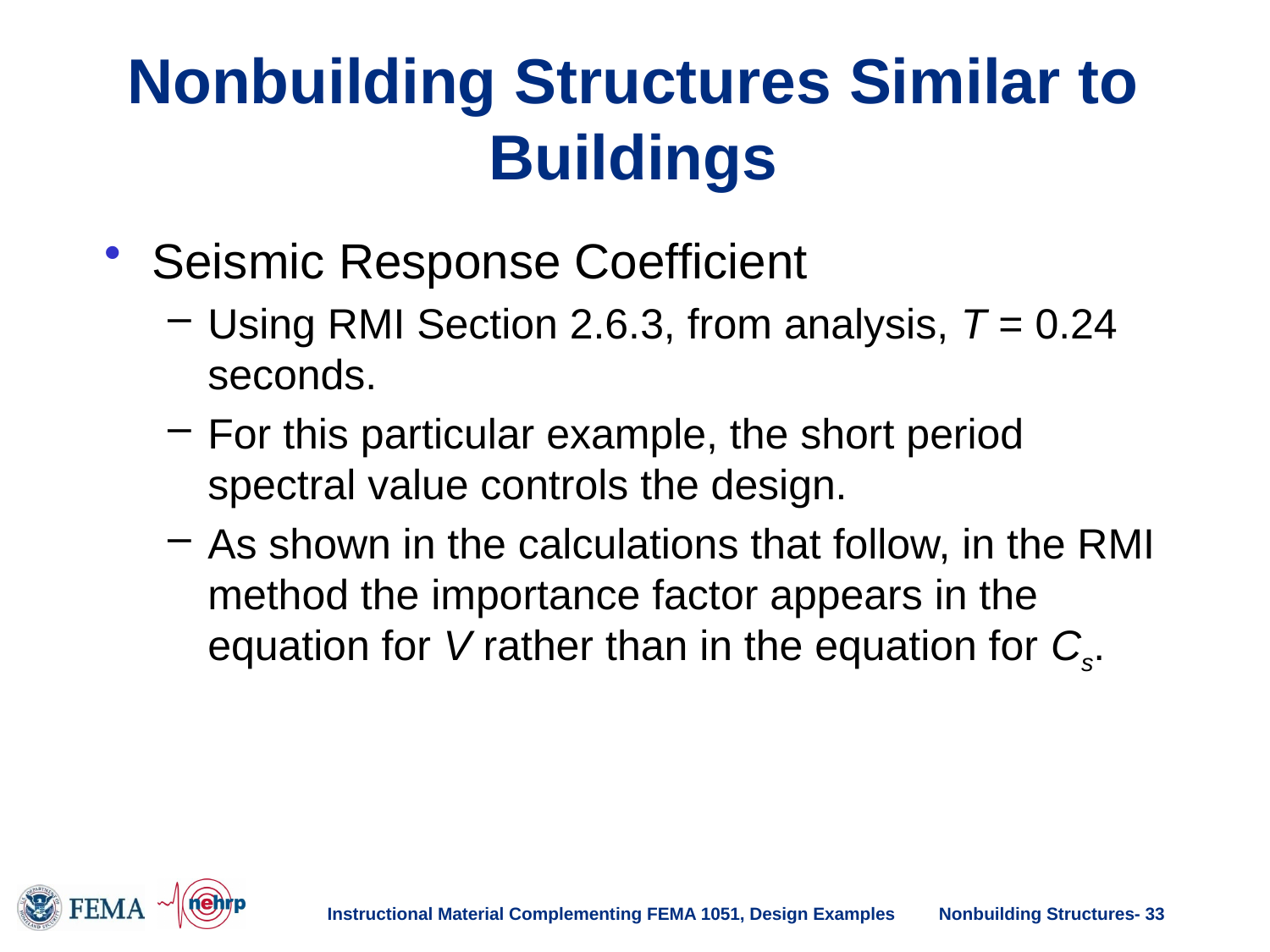

# Nonbuilding Structures Similar to Buildings
Seismic Response Coefficient
Using RMI Section 2.6.3, from analysis, T = 0.24 seconds.
For this particular example, the short period spectral value controls the design.
As shown in the calculations that follow, in the RMI method the importance factor appears in the equation for V rather than in the equation for Cs.
Instructional Material Complementing FEMA 1051, Design Examples
Nonbuilding Structures- 33